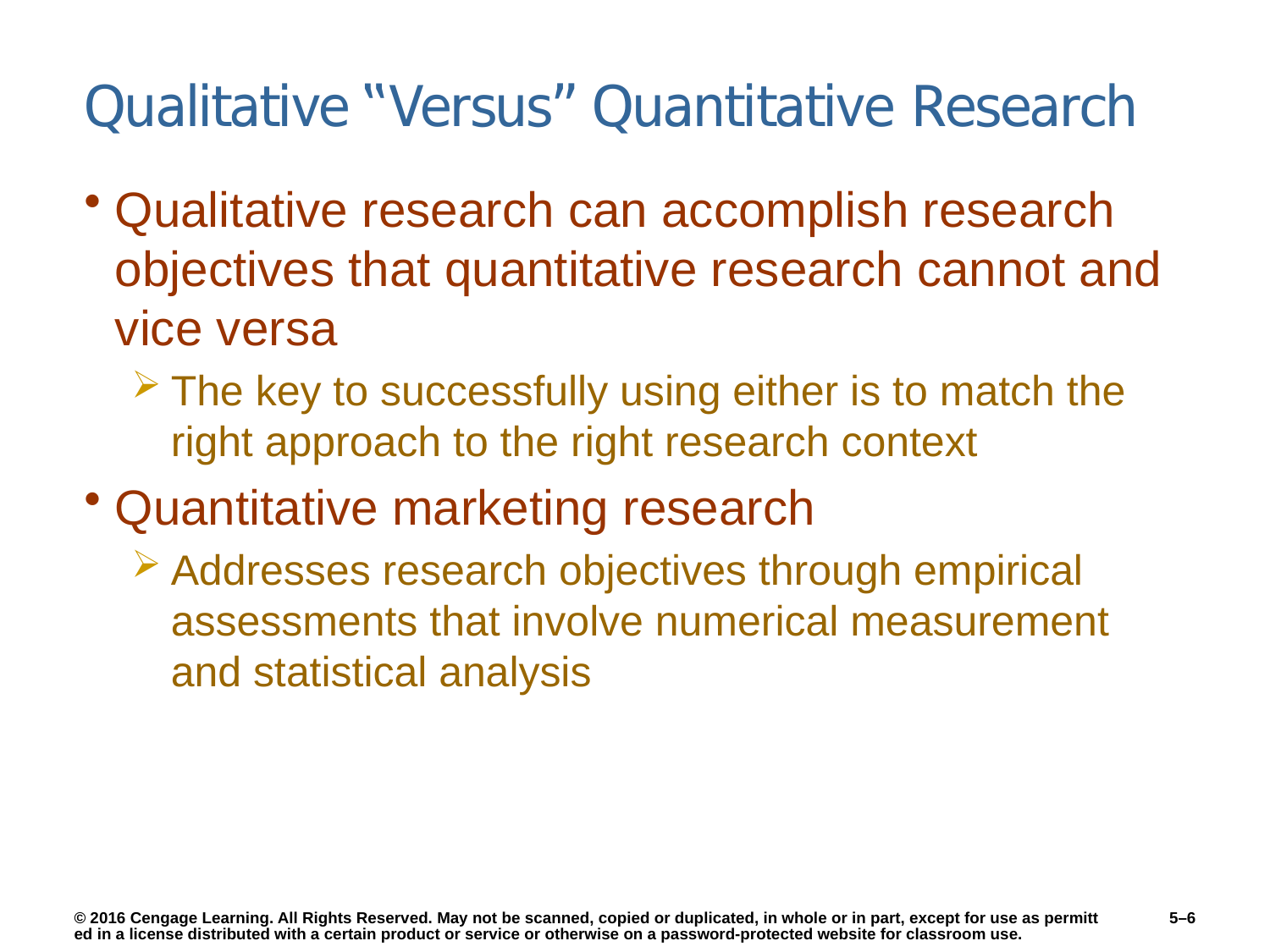

# Qualitative “Versus” Quantitative Research
Qualitative research can accomplish research objectives that quantitative research cannot and vice versa
The key to successfully using either is to match the right approach to the right research context
Quantitative marketing research
Addresses research objectives through empirical assessments that involve numerical measurement and statistical analysis
5–6
© 2016 Cengage Learning. All Rights Reserved. May not be scanned, copied or duplicated, in whole or in part, except for use as permitted in a license distributed with a certain product or service or otherwise on a password-protected website for classroom use.